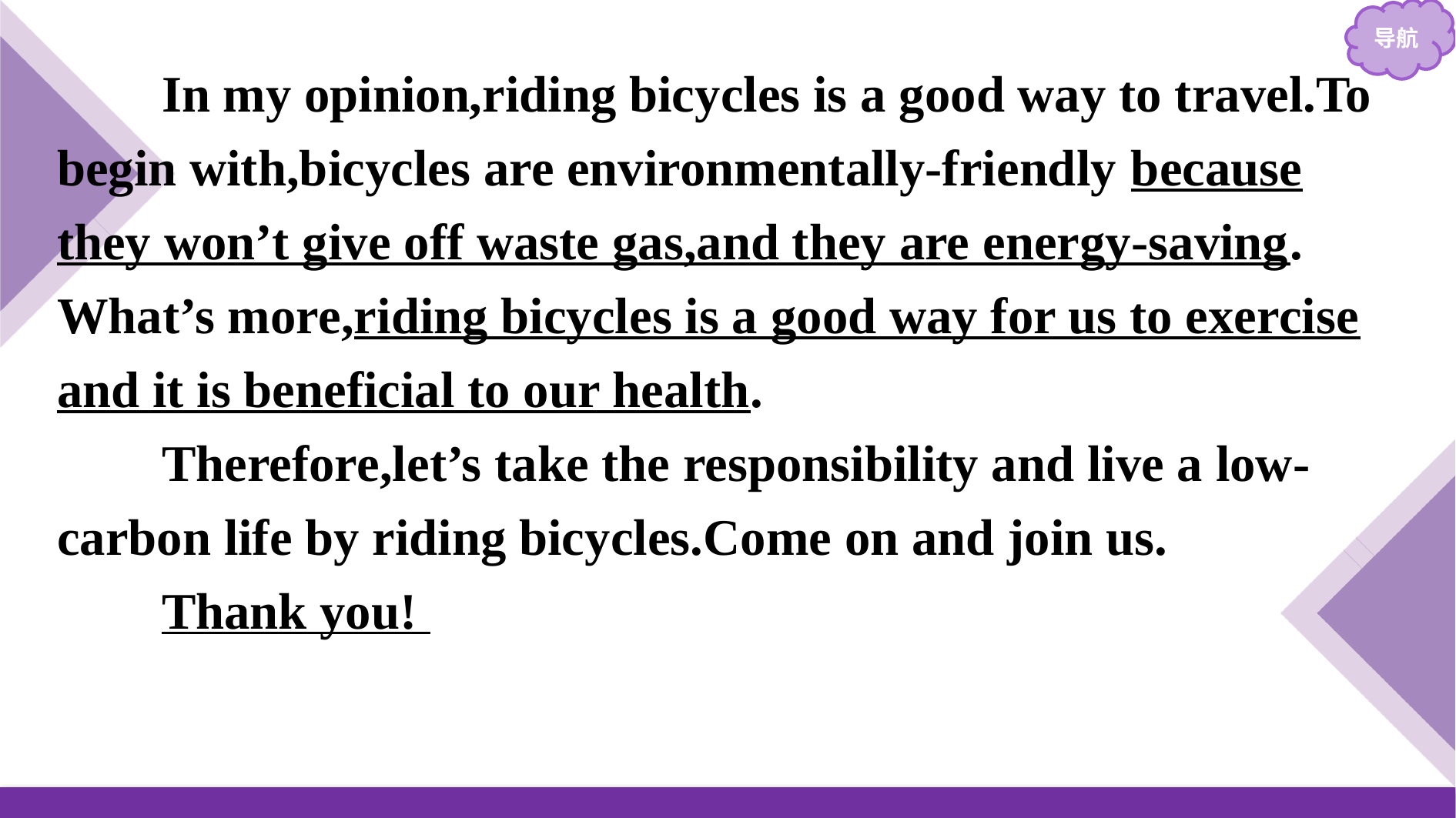

In my opinion,riding bicycles is a good way to travel.To begin with,bicycles are environmentally-friendly because they won’t give off waste gas,and they are energy-saving. What’s more,riding bicycles is a good way for us to exercise and it is beneficial to our health.
Therefore,let’s take the responsibility and live a low-carbon life by riding bicycles.Come on and join us.
Thank you!